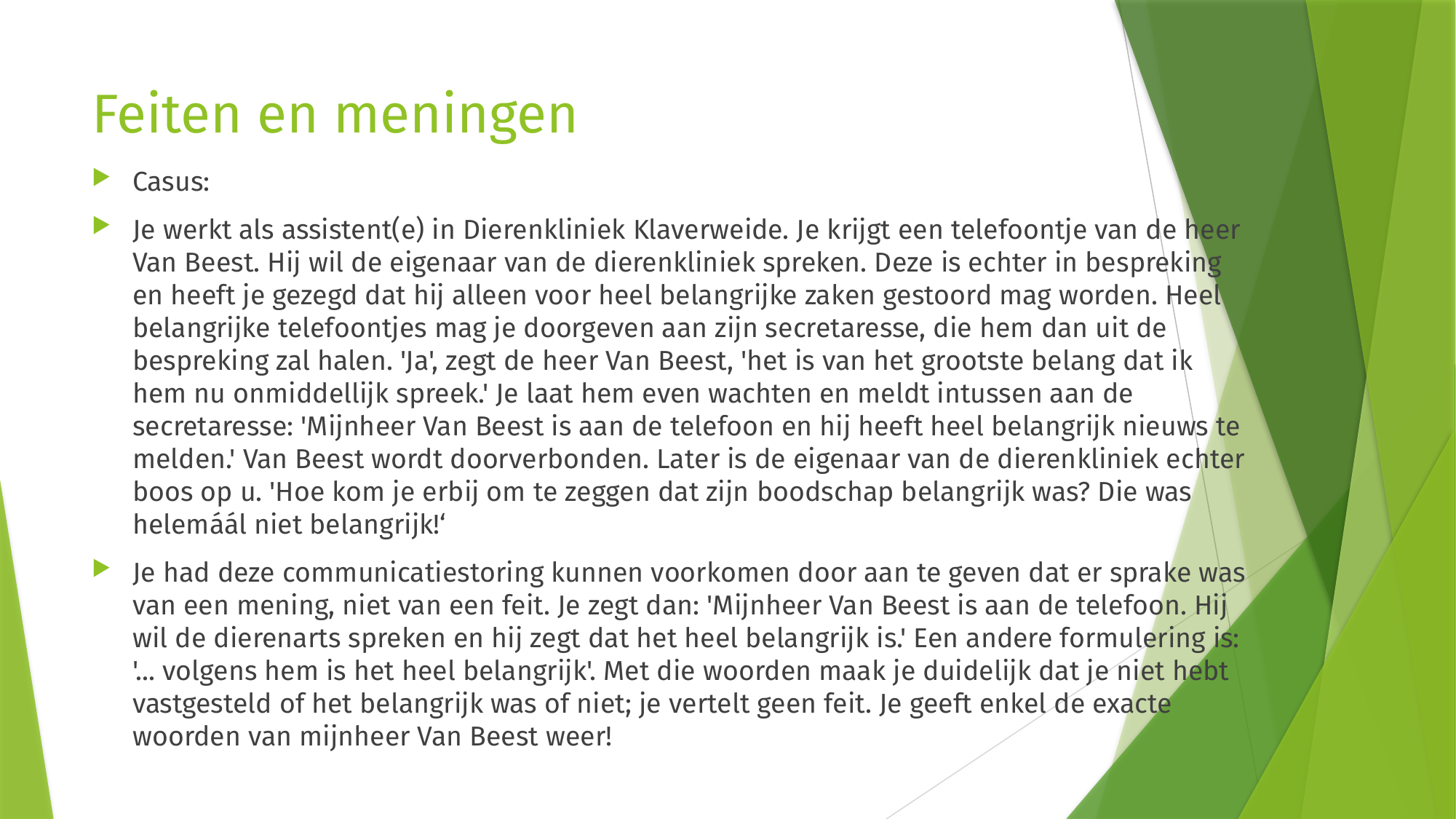

# Feiten en meningen
Casus:
Je werkt als assistent(e) in Dierenkliniek Klaverweide. Je krijgt een telefoontje van de heer Van Beest. Hij wil de eigenaar van de dierenkliniek spreken. Deze is echter in bespreking en heeft je gezegd dat hij alleen voor heel belangrijke zaken gestoord mag worden. Heel belangrijke telefoontjes mag je doorgeven aan zijn secretaresse, die hem dan uit de bespreking zal halen. 'Ja', zegt de heer Van Beest, 'het is van het grootste belang dat ik hem nu onmiddellijk spreek.' Je laat hem even wachten en meldt intussen aan de secretaresse: 'Mijnheer Van Beest is aan de telefoon en hij heeft heel belangrijk nieuws te melden.' Van Beest wordt doorverbonden. Later is de eigenaar van de dierenkliniek echter boos op u. 'Hoe kom je erbij om te zeggen dat zijn boodschap belangrijk was? Die was helemáál niet belangrijk!‘
Je had deze communicatiestoring kunnen voorkomen door aan te geven dat er sprake was van een mening, niet van een feit. Je zegt dan: 'Mijnheer Van Beest is aan de telefoon. Hij wil de dierenarts spreken en hij zegt dat het heel belangrijk is.' Een andere formulering is: '... volgens hem is het heel belangrijk'. Met die woorden maak je duidelijk dat je niet hebt vastgesteld of het belangrijk was of niet; je vertelt geen feit. Je geeft enkel de exacte woorden van mijnheer Van Beest weer!